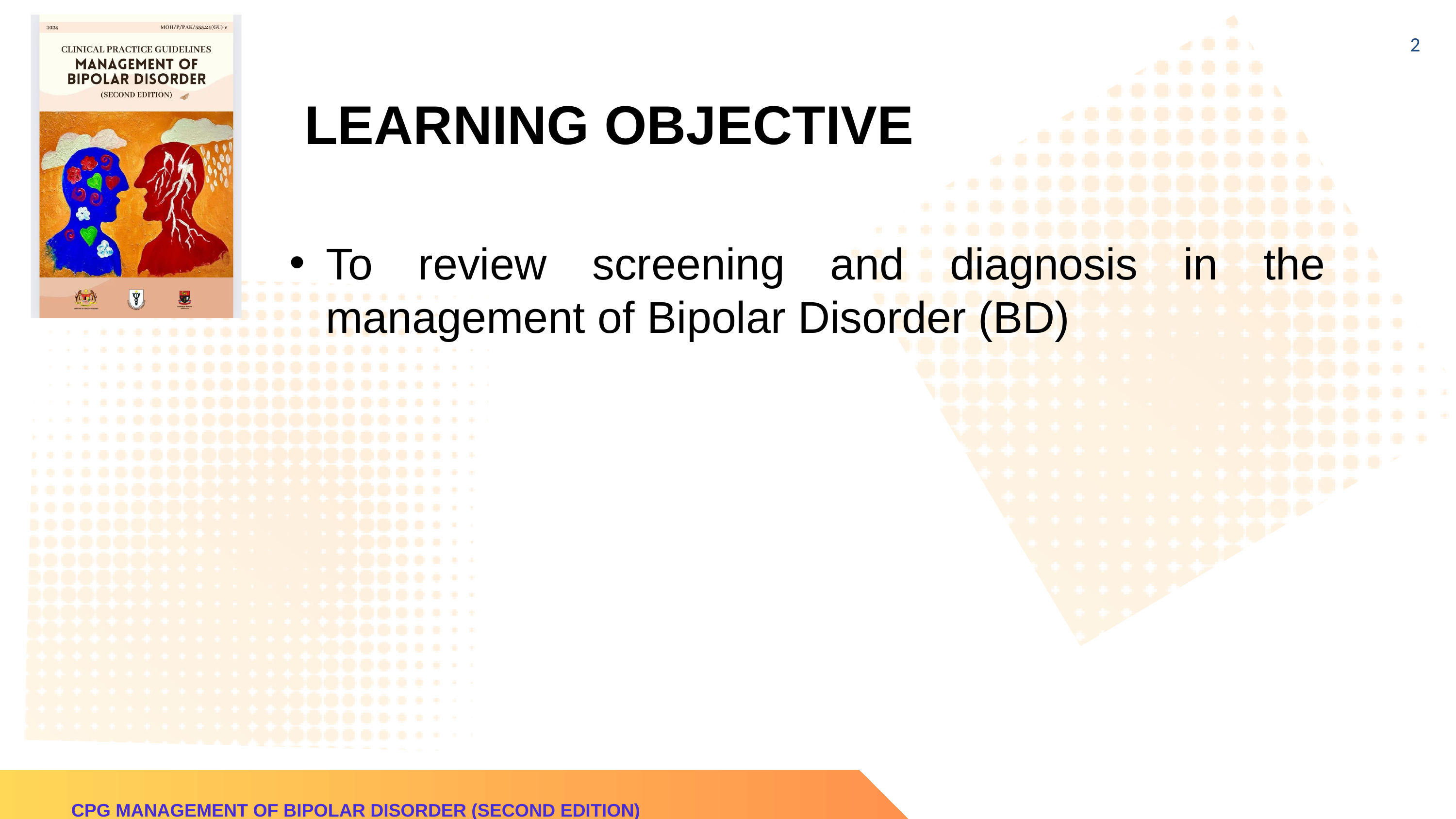

2
LEARNING OBJECTIVE

To review screening and diagnosis in the management of Bipolar Disorder (BD)

CPG MANAGEMENT OF BIPOLAR DISORDER (SECOND EDITION)